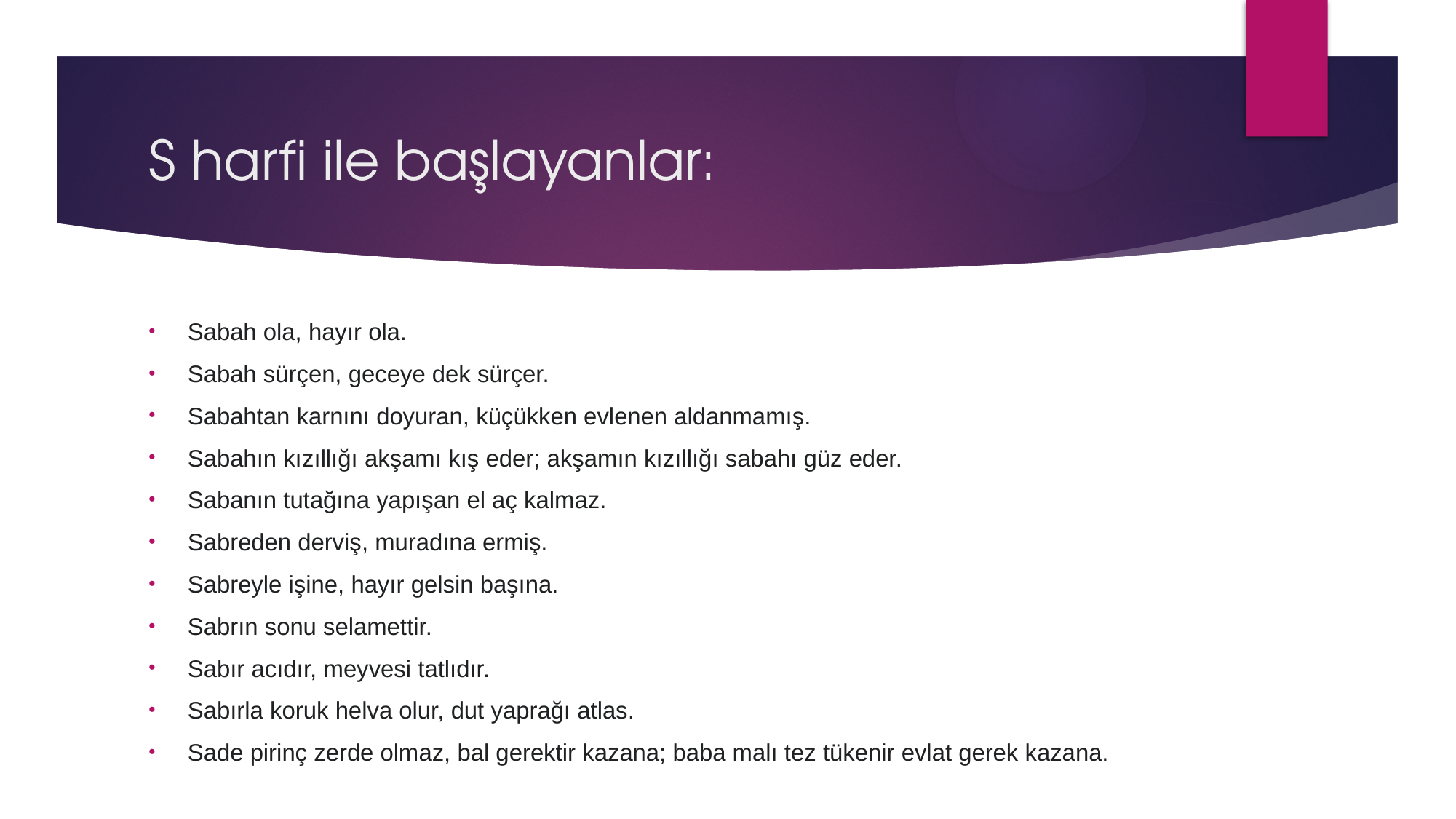

# S harfi ile başlayanlar:
Sabah ola, hayır ola.
Sabah sürçen, geceye dek sürçer.
Sabahtan karnını doyuran, küçükken evlenen aldanmamış.
Sabahın kızıllığı akşamı kış eder; akşamın kızıllığı sabahı güz eder.
Sabanın tutağına yapışan el aç kalmaz.
Sabreden derviş, muradına ermiş.
Sabreyle işine, hayır gelsin başına.
Sabrın sonu selamettir.
Sabır acıdır, meyvesi tatlıdır.
Sabırla koruk helva olur, dut yaprağı atlas.
Sade pirinç zerde olmaz, bal gerektir kazana; baba malı tez tükenir evlat gerek kazana.